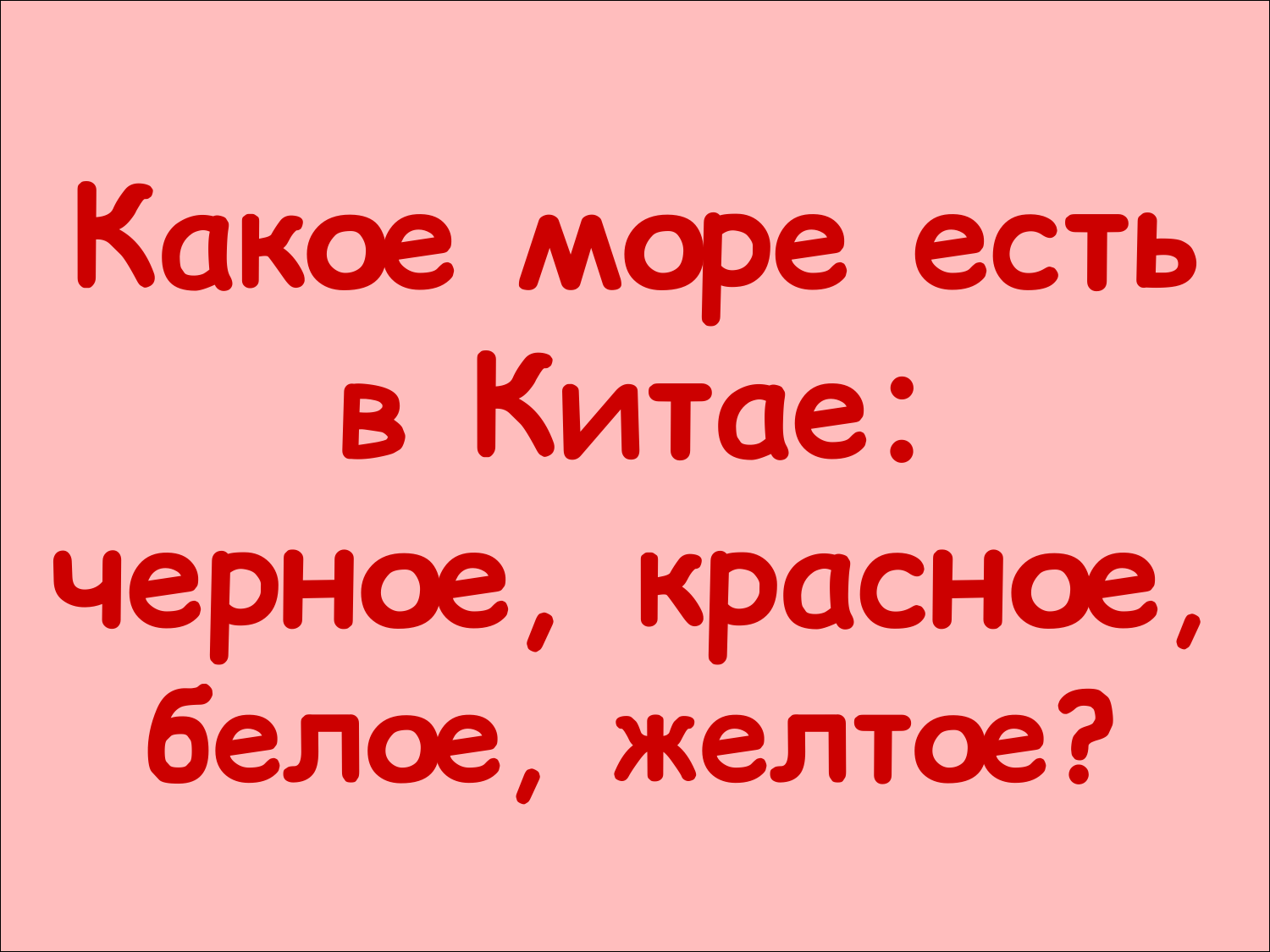

Какое море есть
в Китае:
черное, красное,
белое, желтое?